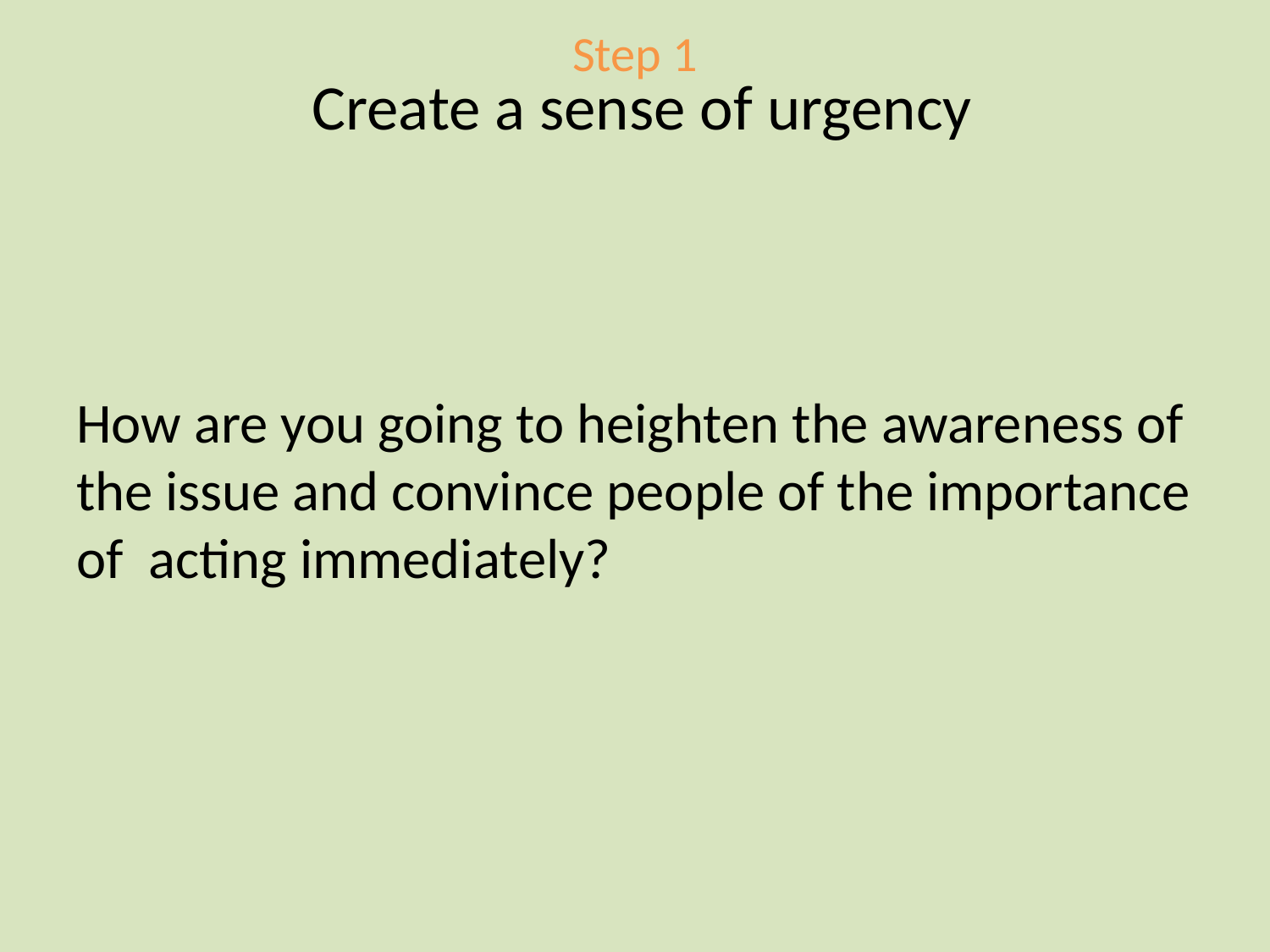

# Step 1 Create a sense of urgency

How are you going to heighten the awareness of the issue and convince people of the importance of  acting immediately?